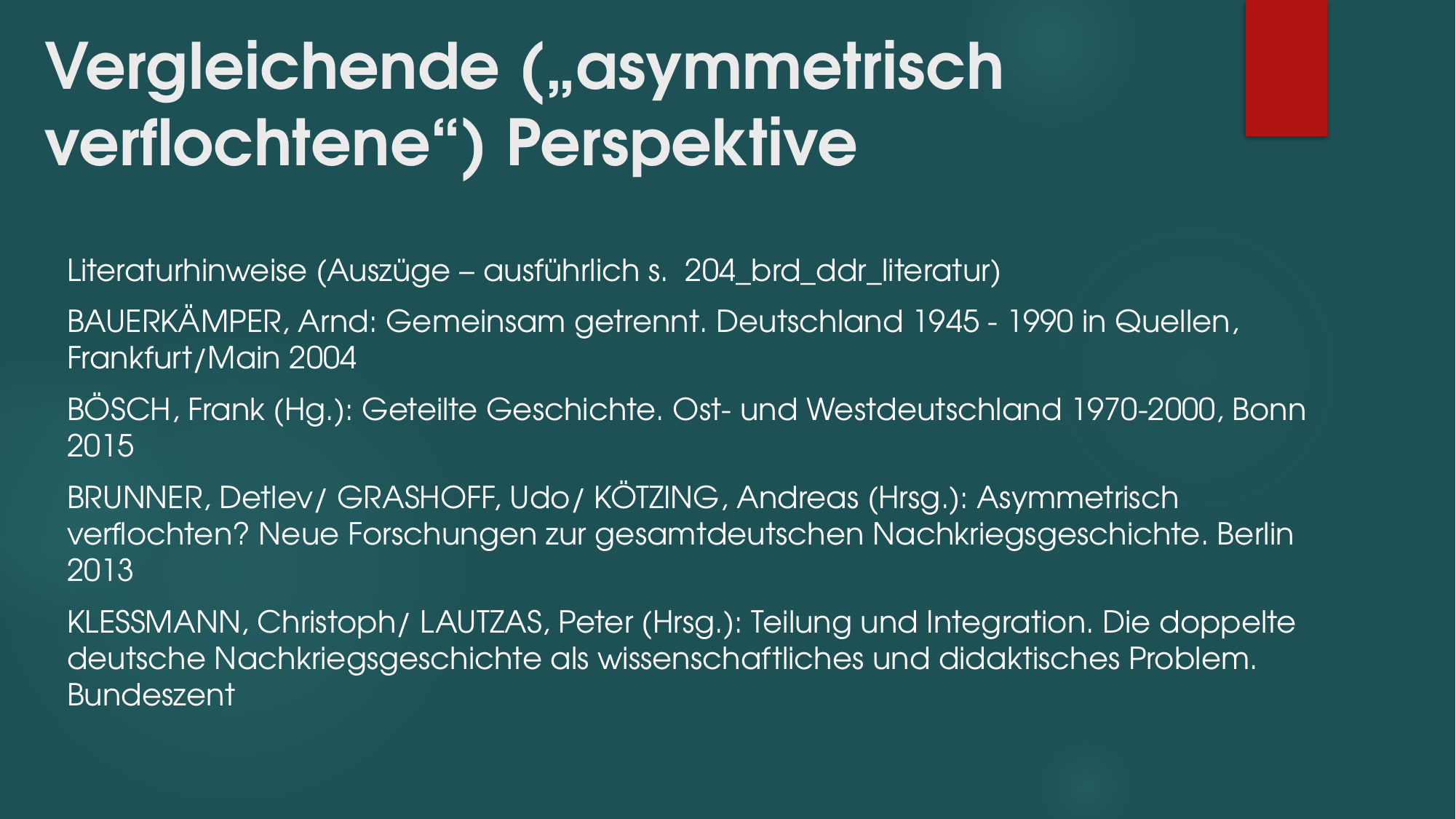

# Vergleichende („asymmetrisch verflochtene“) Perspektive
Literaturhinweise (Auszüge – ausführlich s.  204_brd_ddr_literatur)
BAUERKÄMPER, Arnd: Gemeinsam getrennt. Deutschland 1945 - 1990 in Quellen, Frankfurt/Main 2004
BÖSCH, Frank (Hg.): Geteilte Geschichte. Ost- und Westdeutschland 1970-2000, Bonn 2015
BRUNNER, Detlev/ GRASHOFF, Udo/ KÖTZING, Andreas (Hrsg.): Asymmetrisch verflochten? Neue Forschungen zur gesamtdeutschen Nachkriegsgeschichte. Berlin 2013
KLESSMANN, Christoph/ LAUTZAS, Peter (Hrsg.): Teilung und Integration. Die doppelte deutsche Nachkriegsgeschichte als wissenschaftliches und didaktisches Problem. Bundeszent